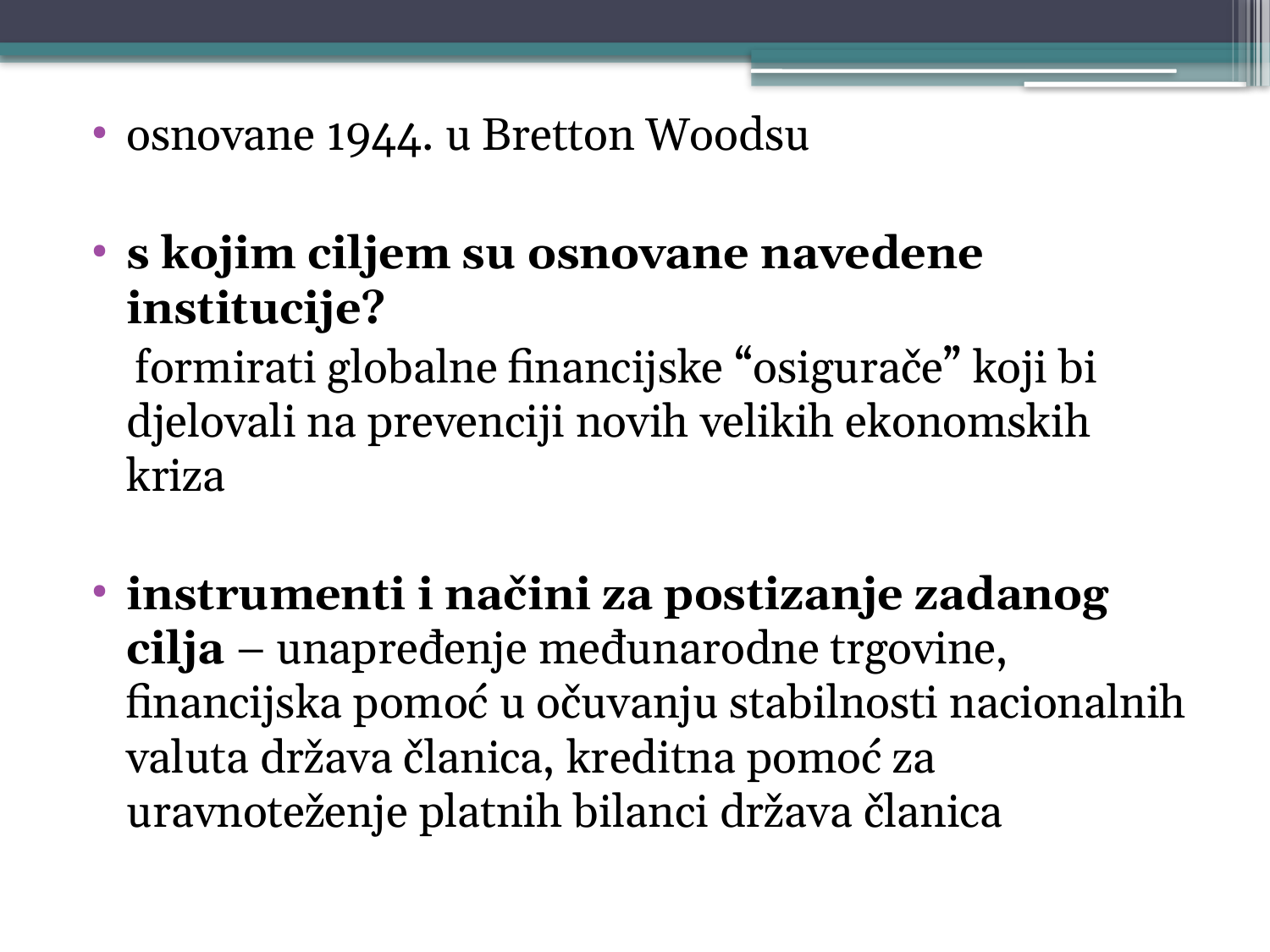

osnovane 1944. u Bretton Woodsu

s kojim ciljem su osnovane navedene institucije?
    formirati globalne financijske “osigurače” koji bi djelovali na prevenciji novih velikih ekonomskih kriza

instrumenti i načini za postizanje zadanog cilja – unapređenje međunarodne trgovine, financijska pomoć u očuvanju stabilnosti nacionalnih valuta država članica, kreditna pomoć za uravnoteženje platnih bilanci država članica